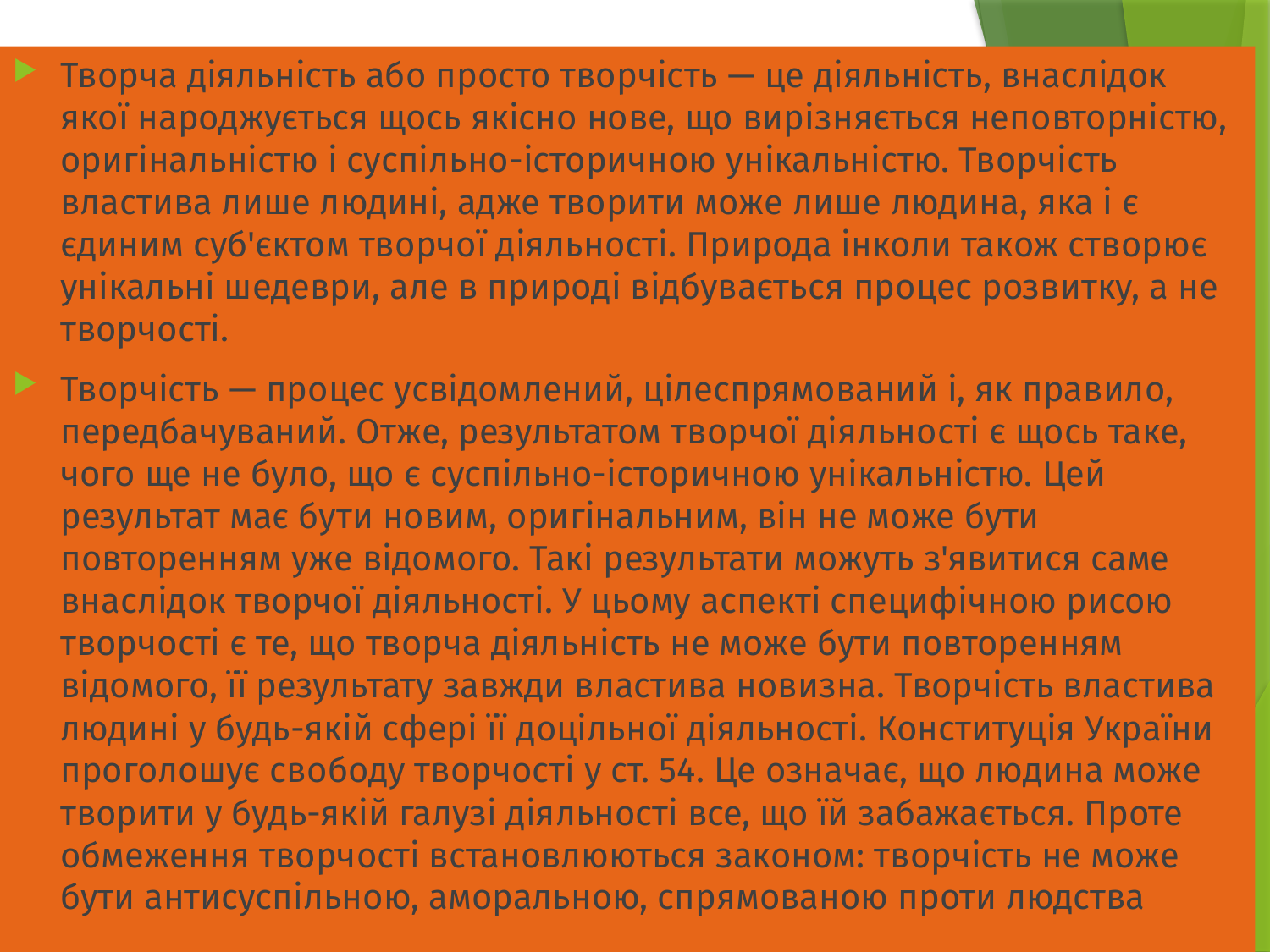

Творча діяльність або просто творчість — це діяльність, внаслідок якої народжується щось якісно нове, що вирізняється неповторністю, оригінальністю і суспільно-історичною унікальністю. Творчість властива лише людині, адже творити може лише людина, яка і є єдиним суб'єктом творчої діяльності. Природа інколи також створює унікальні шедеври, але в природі відбувається процес розвитку, а не творчості.
Творчість — процес усвідомлений, цілеспрямований і, як правило, передбачуваний. Отже, результатом творчої діяльності є щось таке, чого ще не було, що є суспільно-історичною унікальністю. Цей результат має бути новим, оригінальним, він не може бути повторенням уже відомого. Такі результати можуть з'явитися саме внаслідок творчої діяльності. У цьому аспекті специфічною рисою творчості є те, що творча діяльність не може бути повторенням відомого, її результату завжди властива новизна. Творчість властива людині у будь-якій сфері її доцільної діяльності. Конституція України проголошує свободу творчості у ст. 54. Це означає, що людина може творити у будь-якій галузі діяльності все, що їй забажається. Проте обмеження творчості встановлюються законом: творчість не може бути антисуспільною, аморальною, спрямованою проти людства